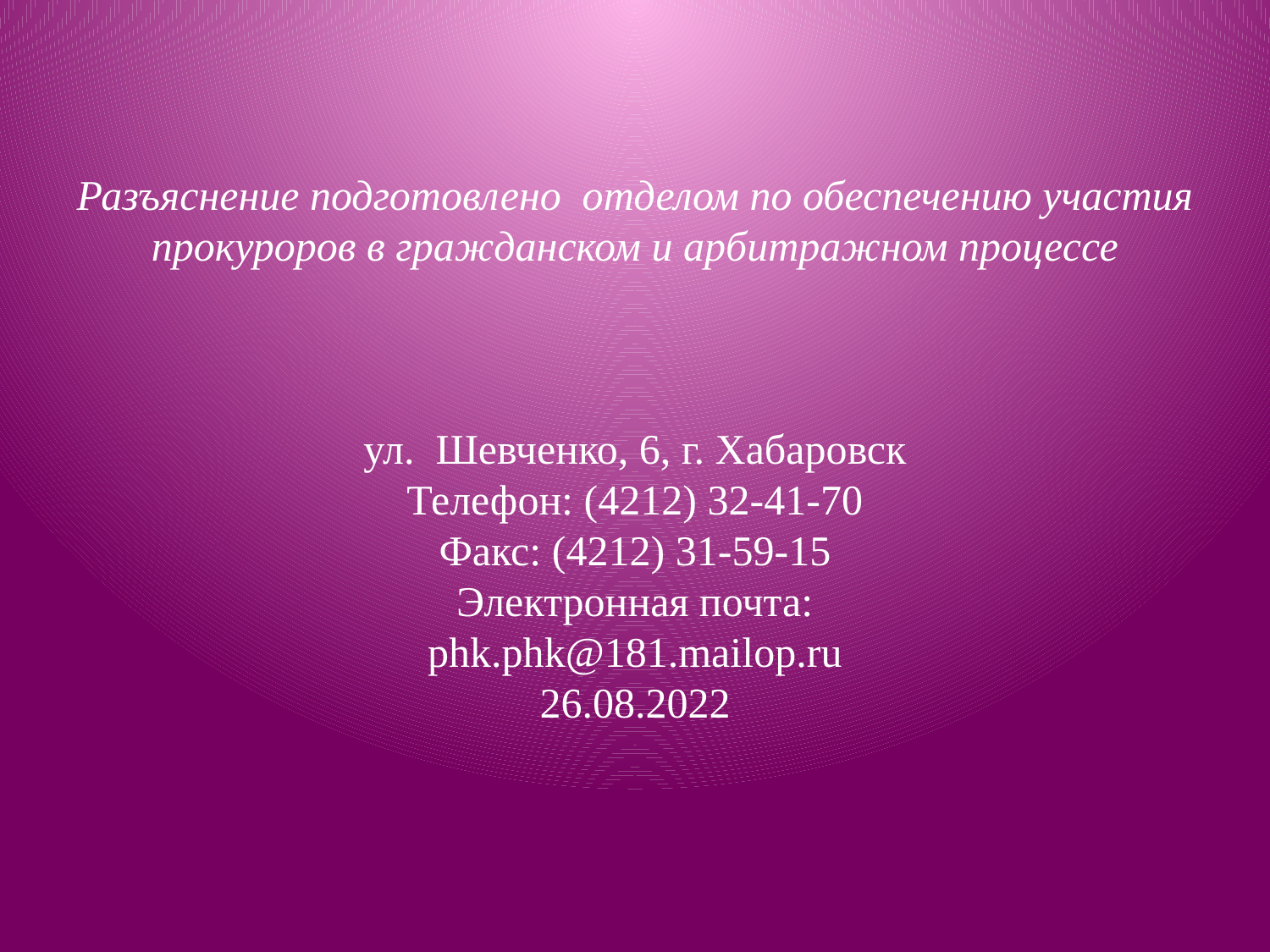

# Разъяснение подготовлено  отделом по обеспечению участия прокуроров в гражданском и арбитражном процессе       ул.  Шевченко, 6, г. Хабаровск Телефон: (4212) 32-41-70 Факс: (4212) 31-59-15 Электронная почта: phk.phk@181.mailop.ru 26.08.2022